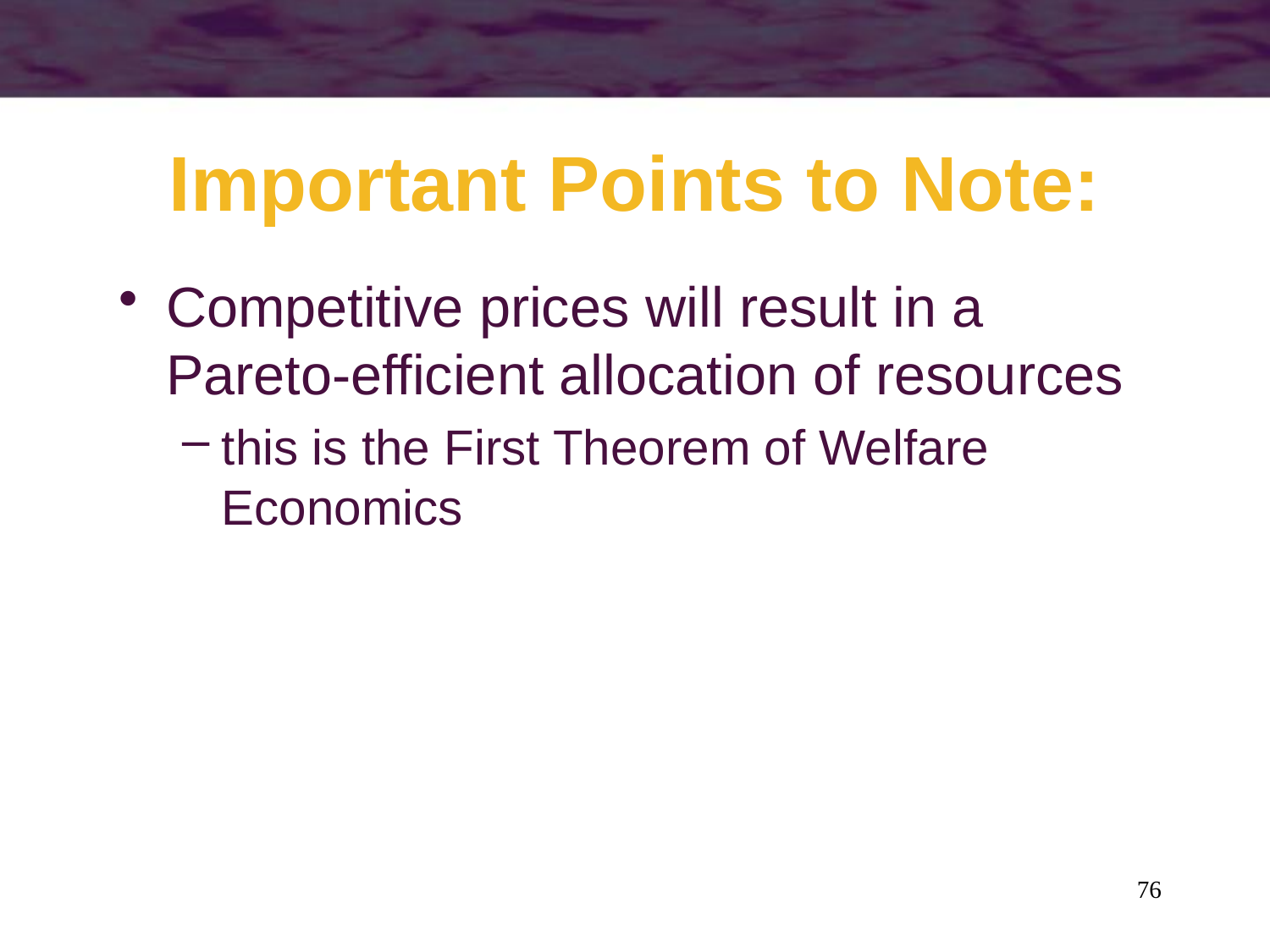

# Important Points to Note:
Competitive prices will result in a Pareto-efficient allocation of resources
this is the First Theorem of Welfare Economics
76